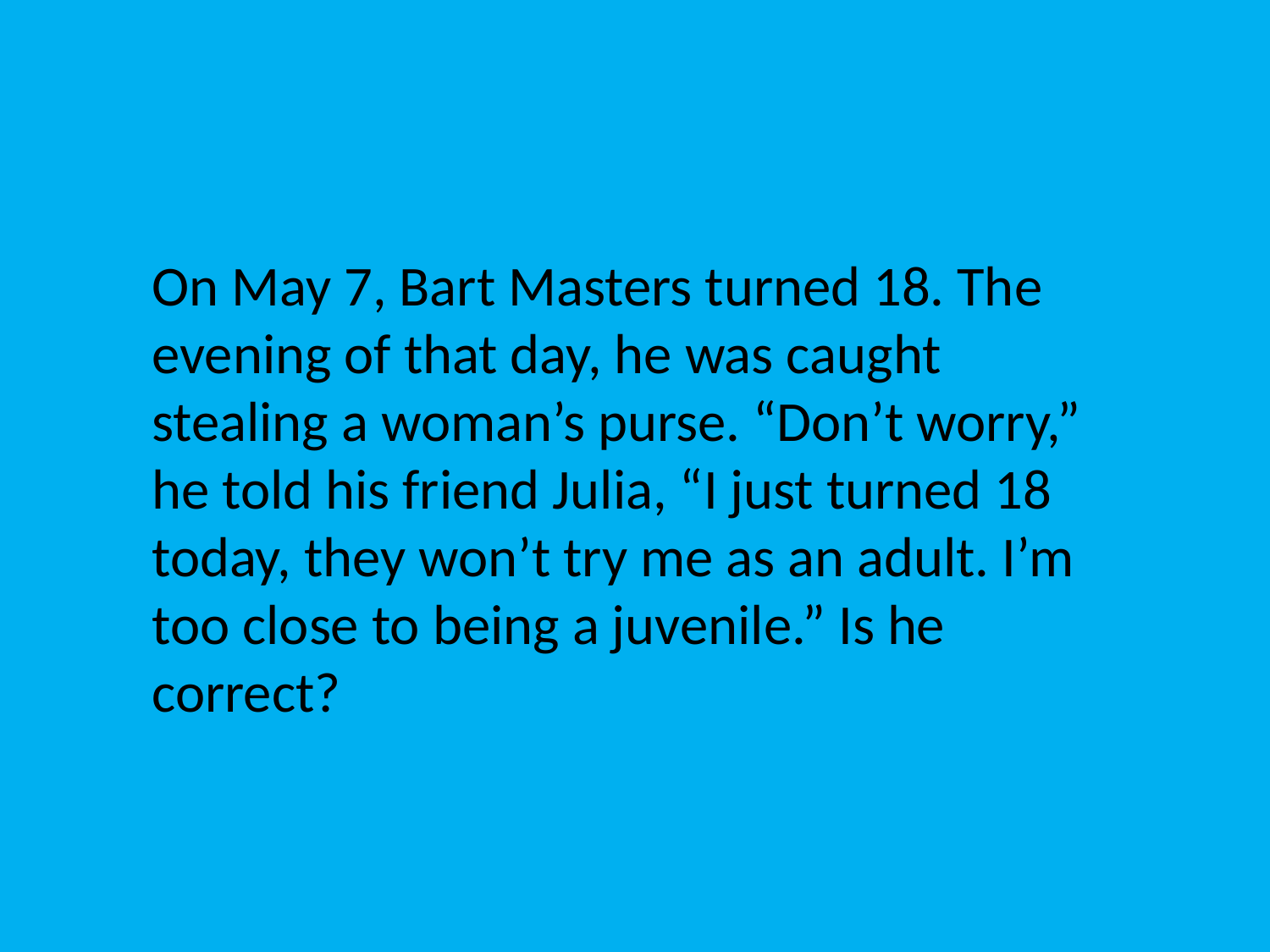

On May 7, Bart Masters turned 18. The evening of that day, he was caught stealing a woman’s purse. “Don’t worry,” he told his friend Julia, “I just turned 18 today, they won’t try me as an adult. I’m too close to being a juvenile.” Is he correct?